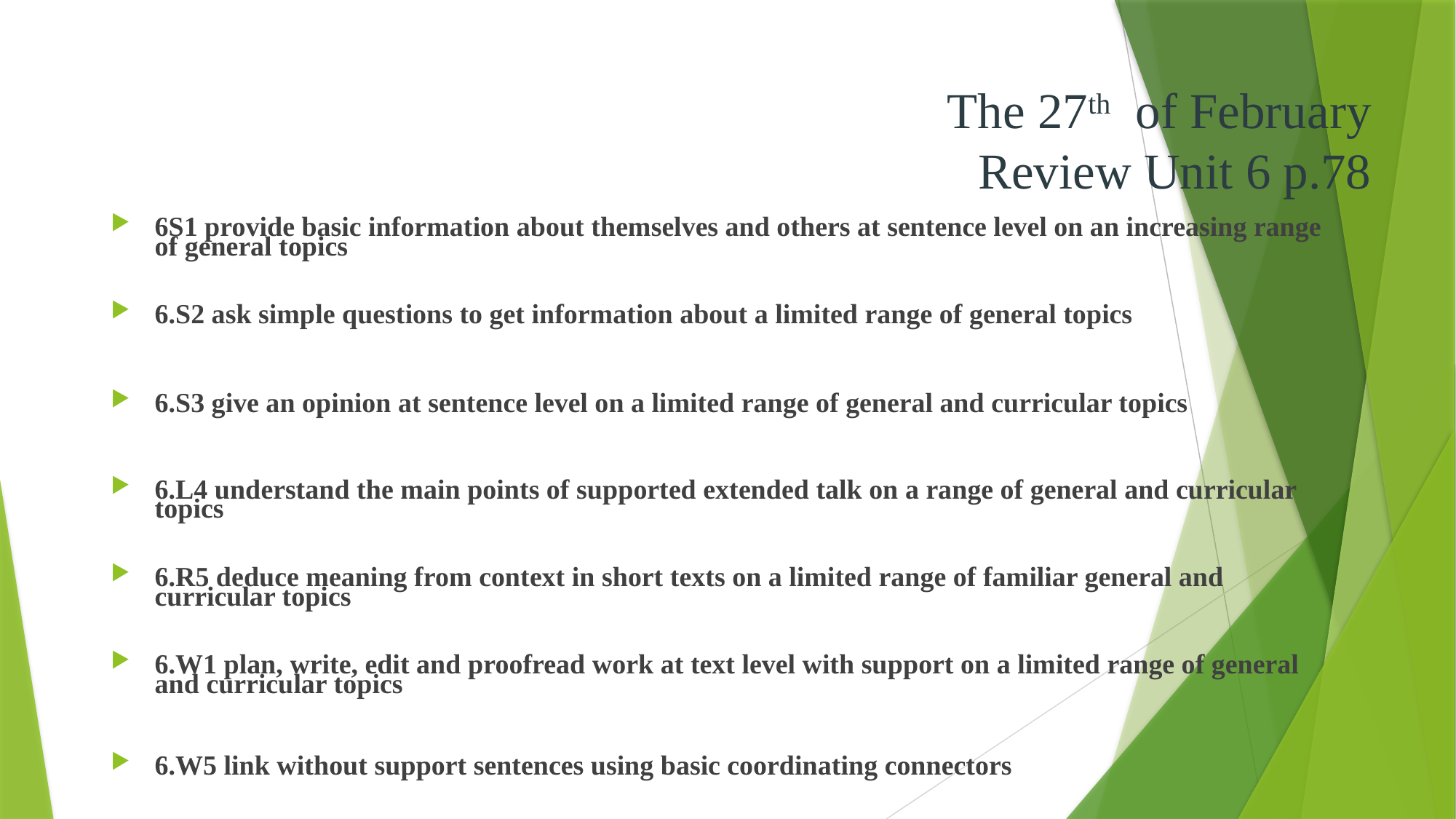

# The 27th  of February Review Unit 6 p.78

6S1 provide basic information about themselves and others at sentence level on an increasing range of general topics

6.S2 ask simple questions to get information about a limited range of general topics

6.S3 give an opinion at sentence level on a limited range of general and curricular topics

6.L4 understand the main points of supported extended talk on a range of general and curricular topics

6.R5 deduce meaning from context in short texts on a limited range of familiar general and curricular topics

6.W1 plan, write, edit and proofread work at text level with support on a limited range of general and curricular topics

6.W5 link without support sentences using basic coordinating connectors